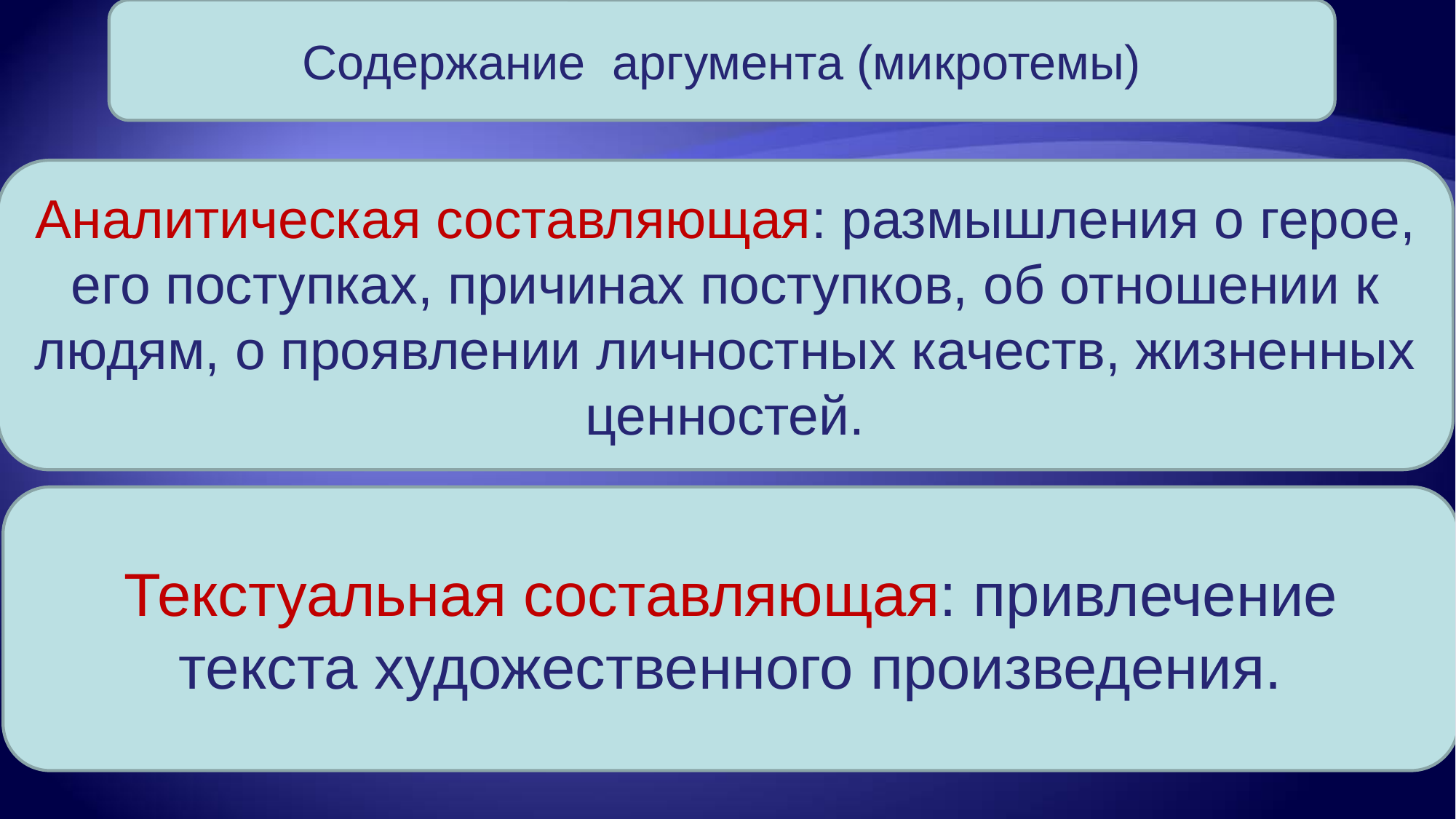

Содержание  аргумента (микротемы)
Аналитическая составляющая: размышления о герое, его поступках, причинах поступков, об отношении к людям, о проявлении личностных качеств, жизненных ценностей.
Текстуальная составляющая: привлечение текста художественного произведения.